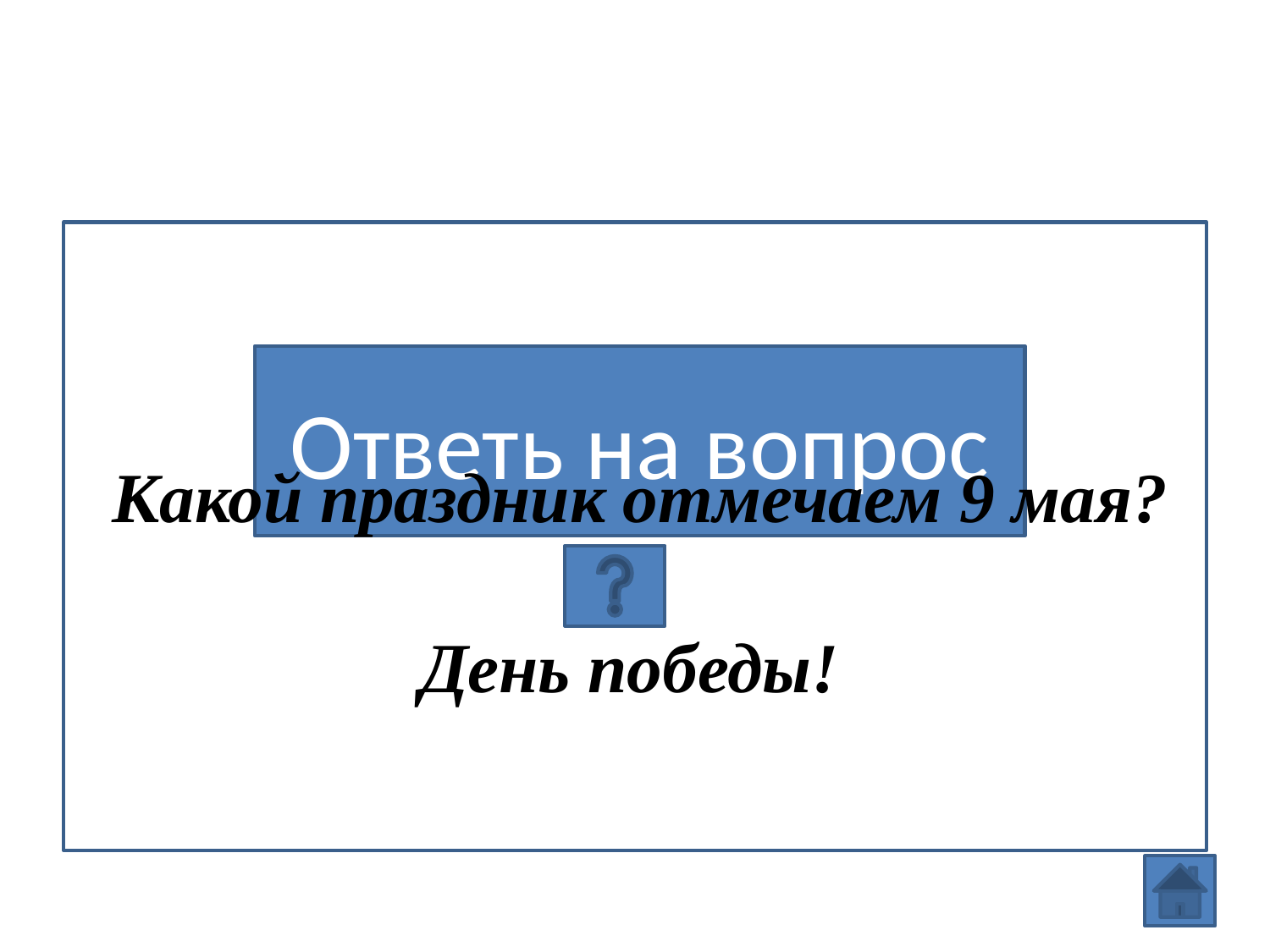

#
Салютлл
Ответь на вопрос
Какой праздник отмечаем 9 мая?

День победы!